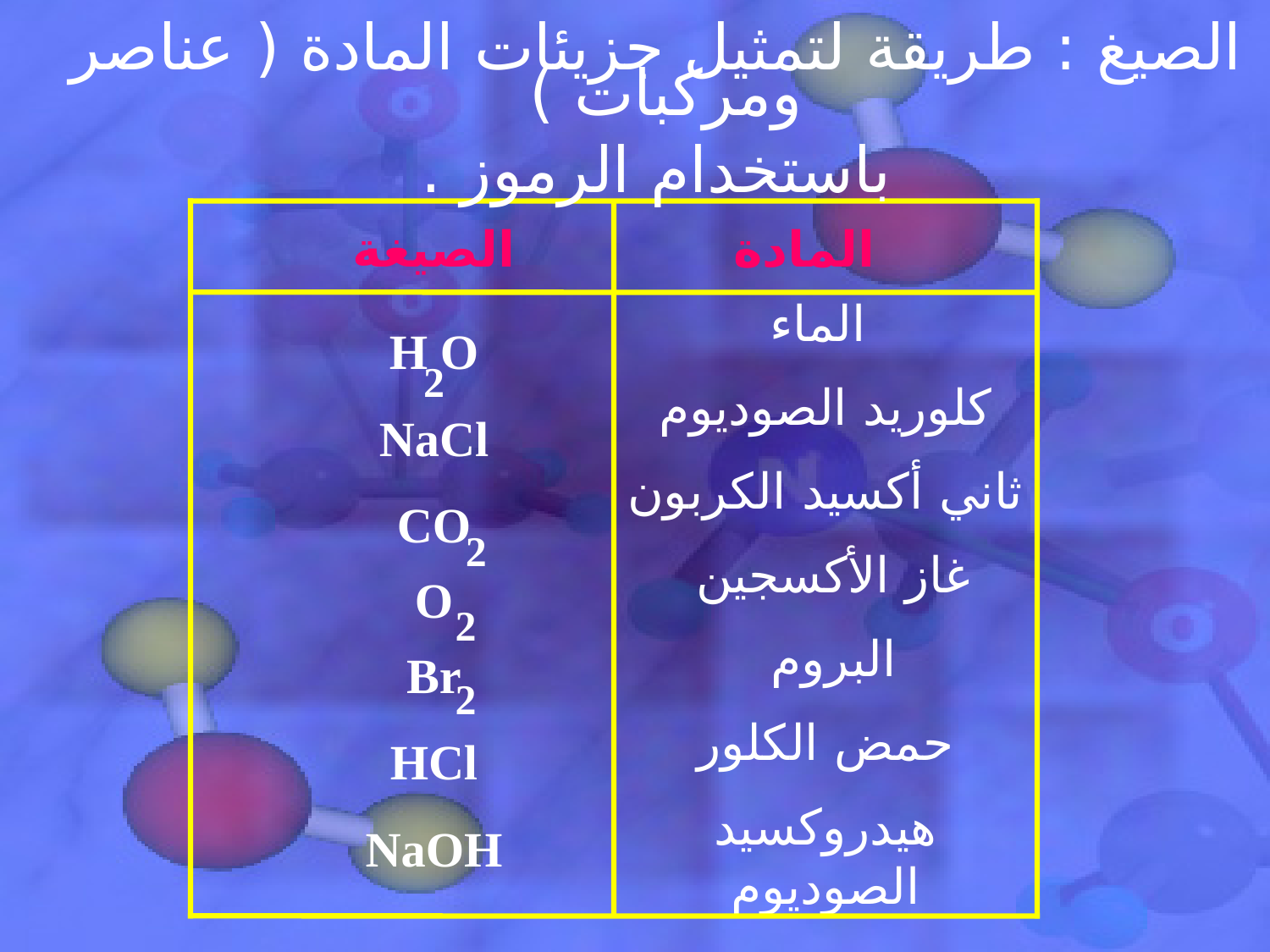

الصيغ : طريقة لتمثيل جزيئات المادة ( عناصر ومركبات )
باستخدام الرموز .

الصيغة
المادة
 الماء
كلوريد الصوديوم
ثاني أكسيد الكربون
غاز الأكسجين
البروم
حمض الكلور
هيدروكسيد الصوديوم
H O
NaCl
CO
O
Br
HCl
NaOH
2
2
2
2